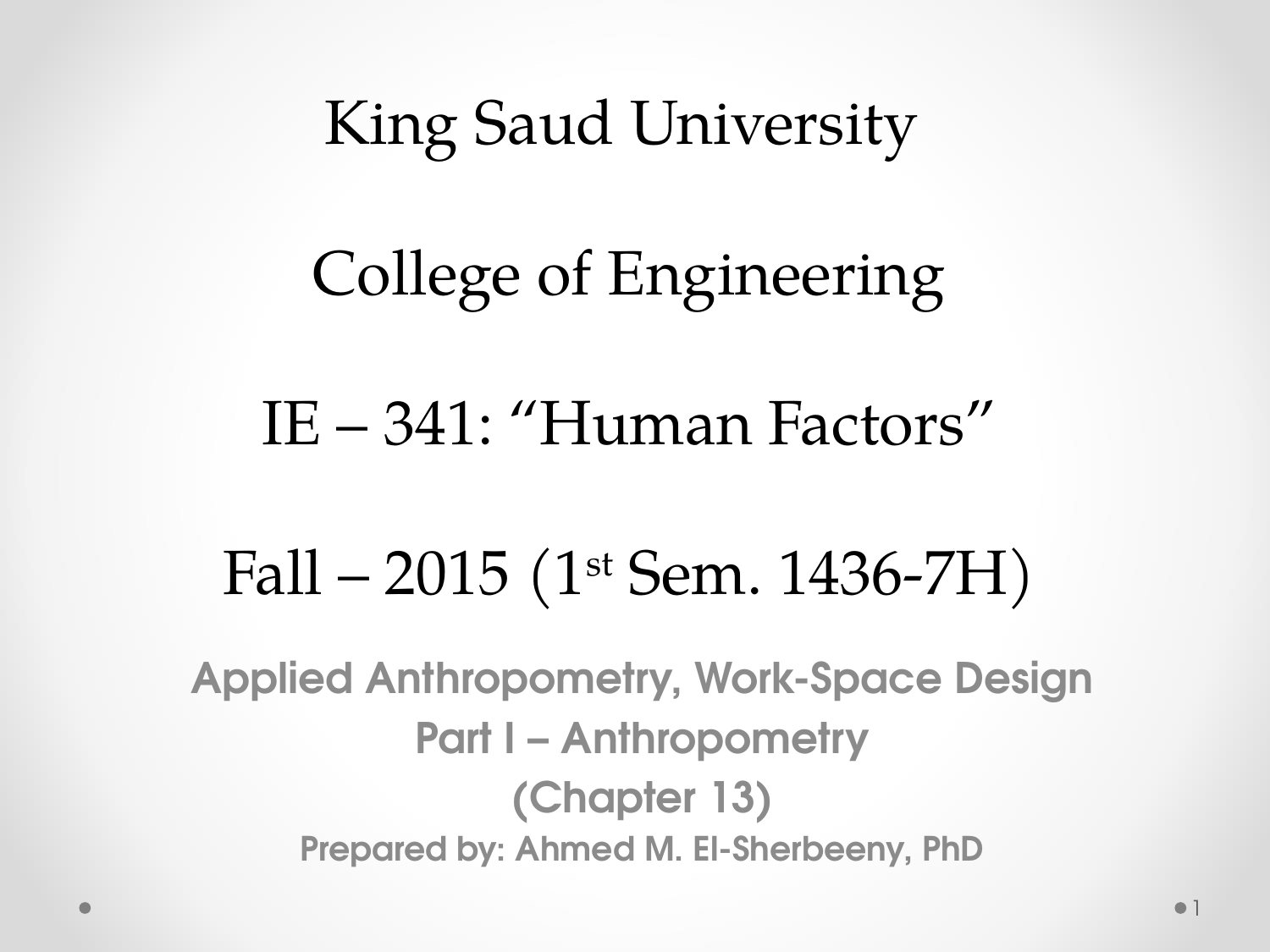

# King Saud University College of Engineering IE – 341: “Human Factors” Fall – 2015 (1st Sem. 1436-7H)
Applied Anthropometry, Work-Space Design
Part I – Anthropometry
(Chapter 13)
Prepared by: Ahmed M. El-Sherbeeny, PhD

1